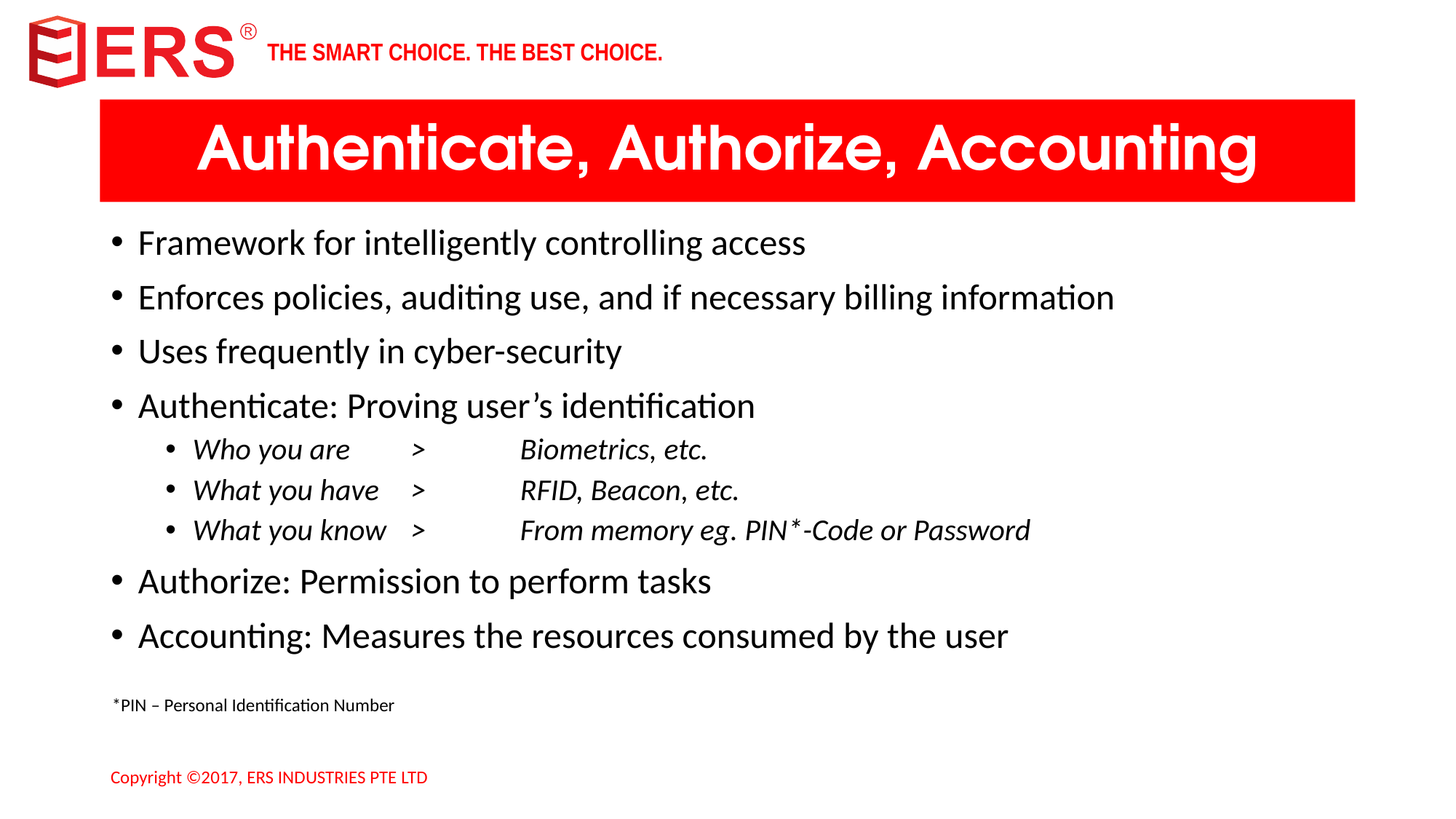

# Authenticate, Authorize, Accounting
Framework for intelligently controlling access
Enforces policies, auditing use, and if necessary billing information
Uses frequently in cyber-security
Authenticate: Proving user’s identification
Who you are	>	Biometrics, etc.
What you have	>	RFID, Beacon, etc.
What you know	>	From memory eg. PIN*-Code or Password
Authorize: Permission to perform tasks
Accounting: Measures the resources consumed by the user
*PIN – Personal Identification Number
Copyright ©2017, ERS INDUSTRIES PTE LTD